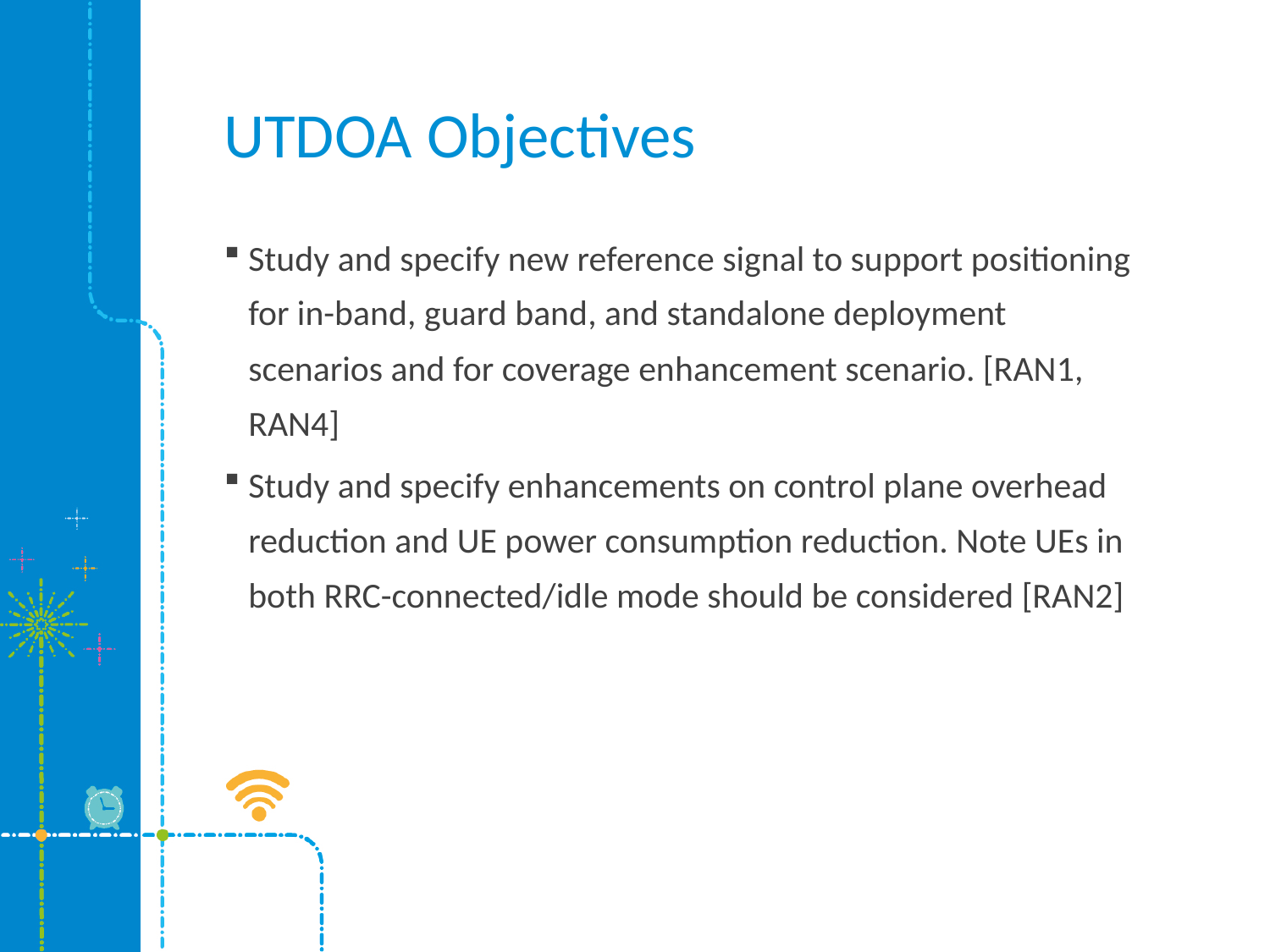

# UTDOA Objectives
Study and specify new reference signal to support positioning for in-band, guard band, and standalone deployment scenarios and for coverage enhancement scenario. [RAN1, RAN4]
Study and specify enhancements on control plane overhead reduction and UE power consumption reduction. Note UEs in both RRC-connected/idle mode should be considered [RAN2]